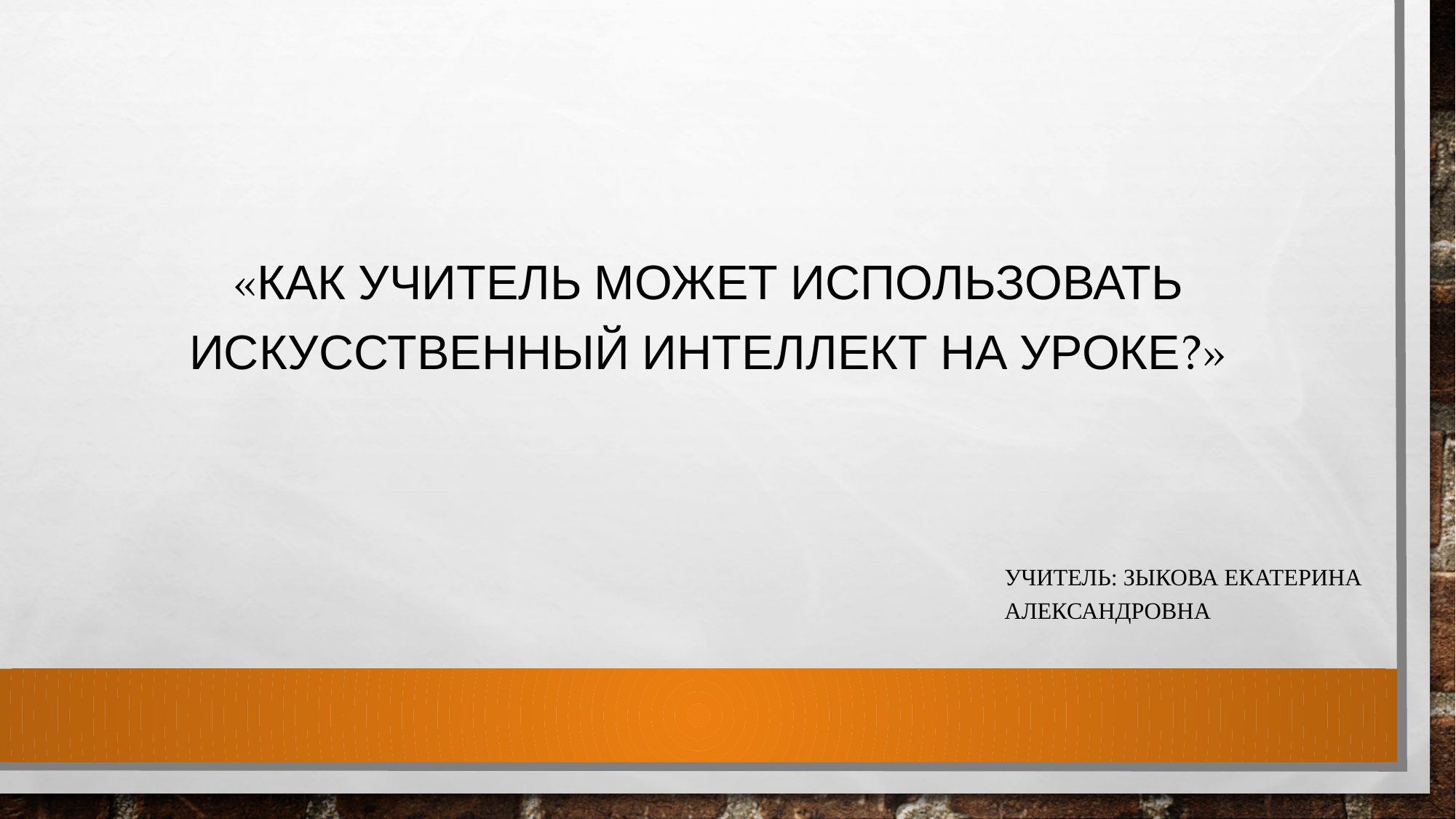

#
«Как учитель может использовать искусственный интеллект на уроке?»
Учитель: Зыкова Екатерина Александровна